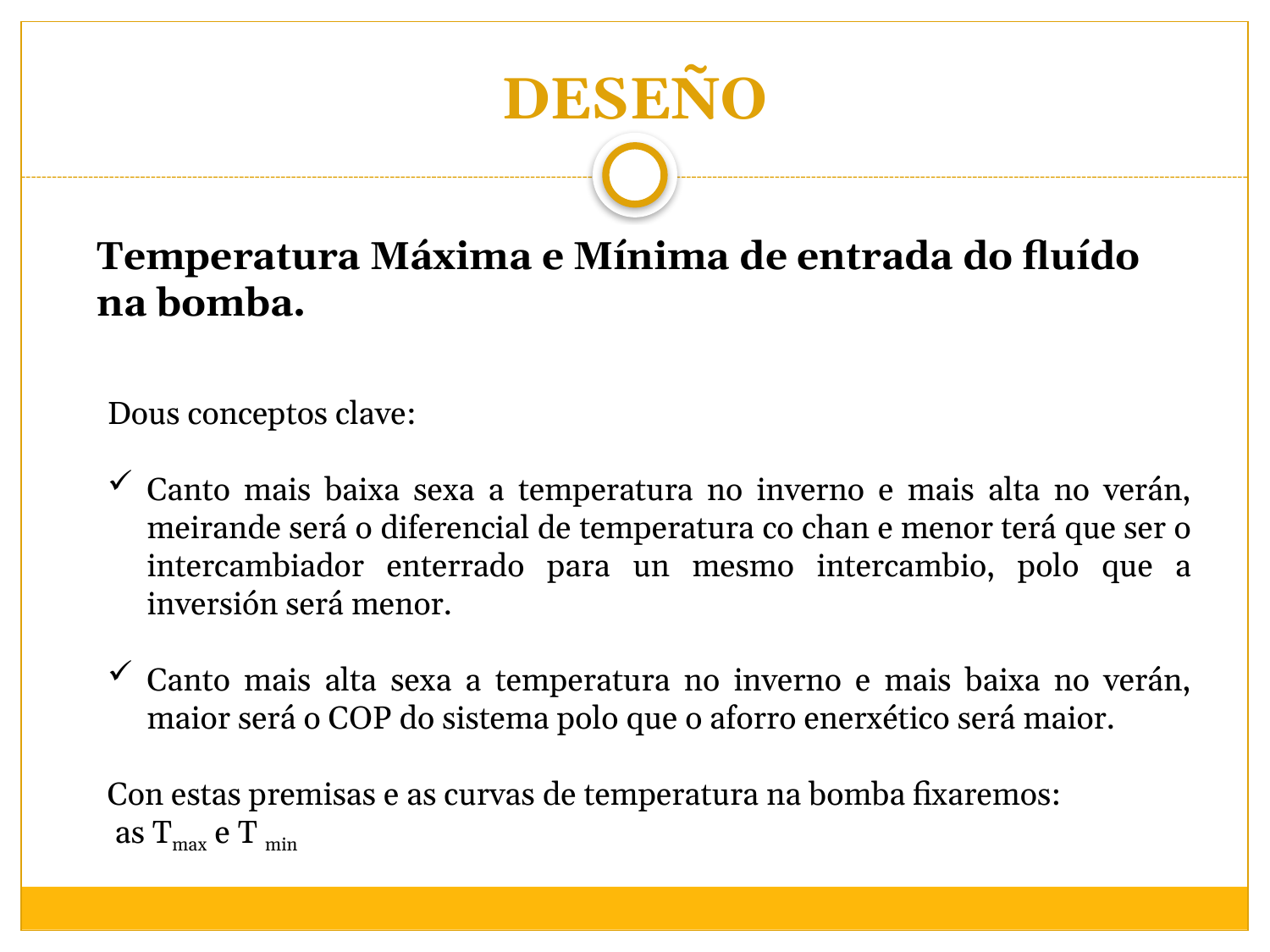

# DESEÑO
Temperatura Máxima e Mínima de entrada do fluído na bomba.
Dous conceptos clave:

Canto mais baixa sexa a temperatura no inverno e mais alta no verán, meirande será o diferencial de temperatura co chan e menor terá que ser o intercambiador enterrado para un mesmo intercambio, polo que a inversión será menor.

Canto mais alta sexa a temperatura no inverno e mais baixa no verán, maior será o COP do sistema polo que o aforro enerxético será maior.

Con estas premisas e as curvas de temperatura na bomba fixaremos:
 as Tmax e T min